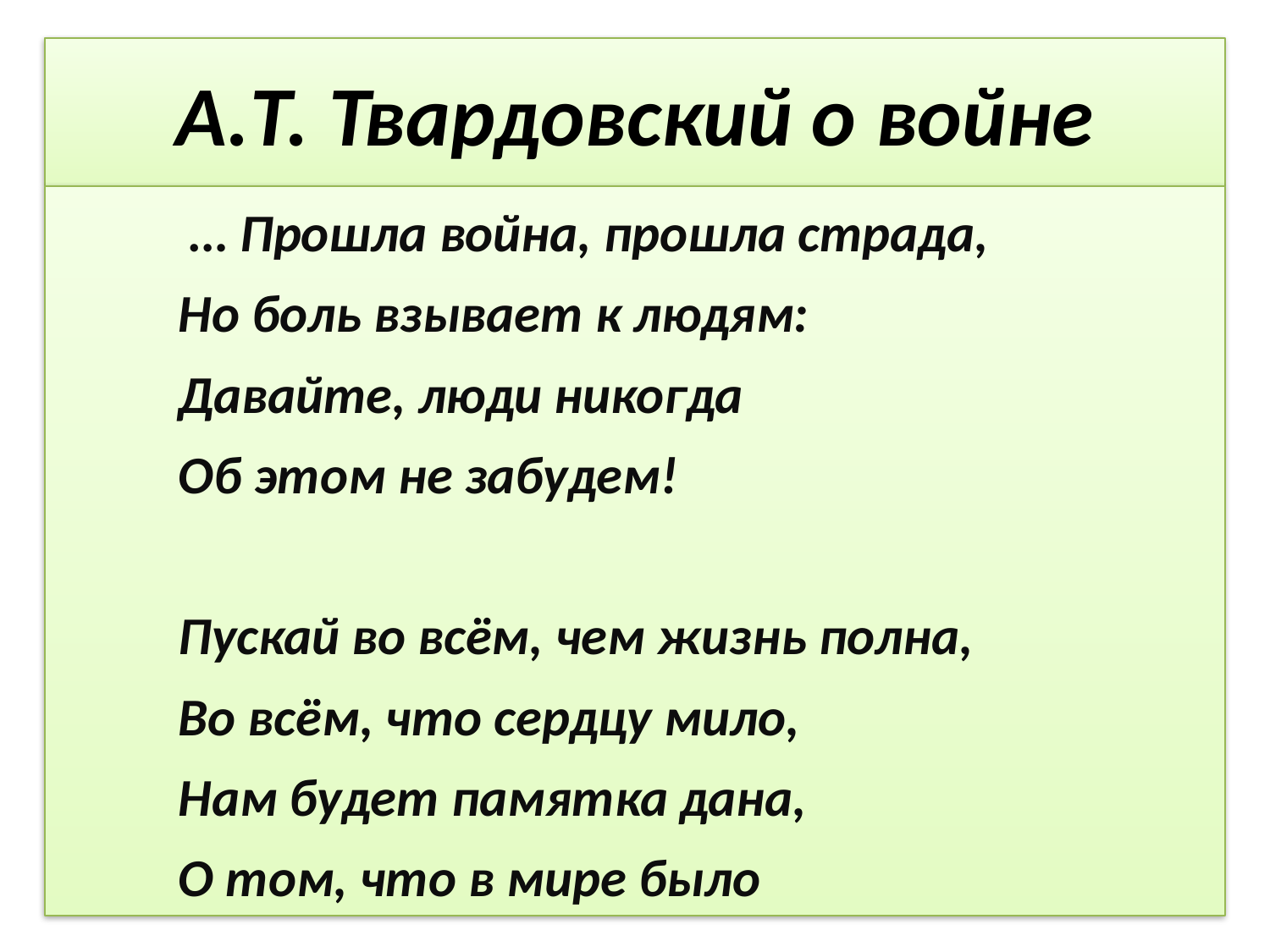

# А.Т. Твардовский о войне
           … Прошла война, прошла страда,
          Но боль взывает к людям:
          Давайте, люди никогда
          Об этом не забудем!

          Пускай во всём, чем жизнь полна,
          Во всём, что сердцу мило,
          Нам будет памятка дана,
          О том, что в мире было